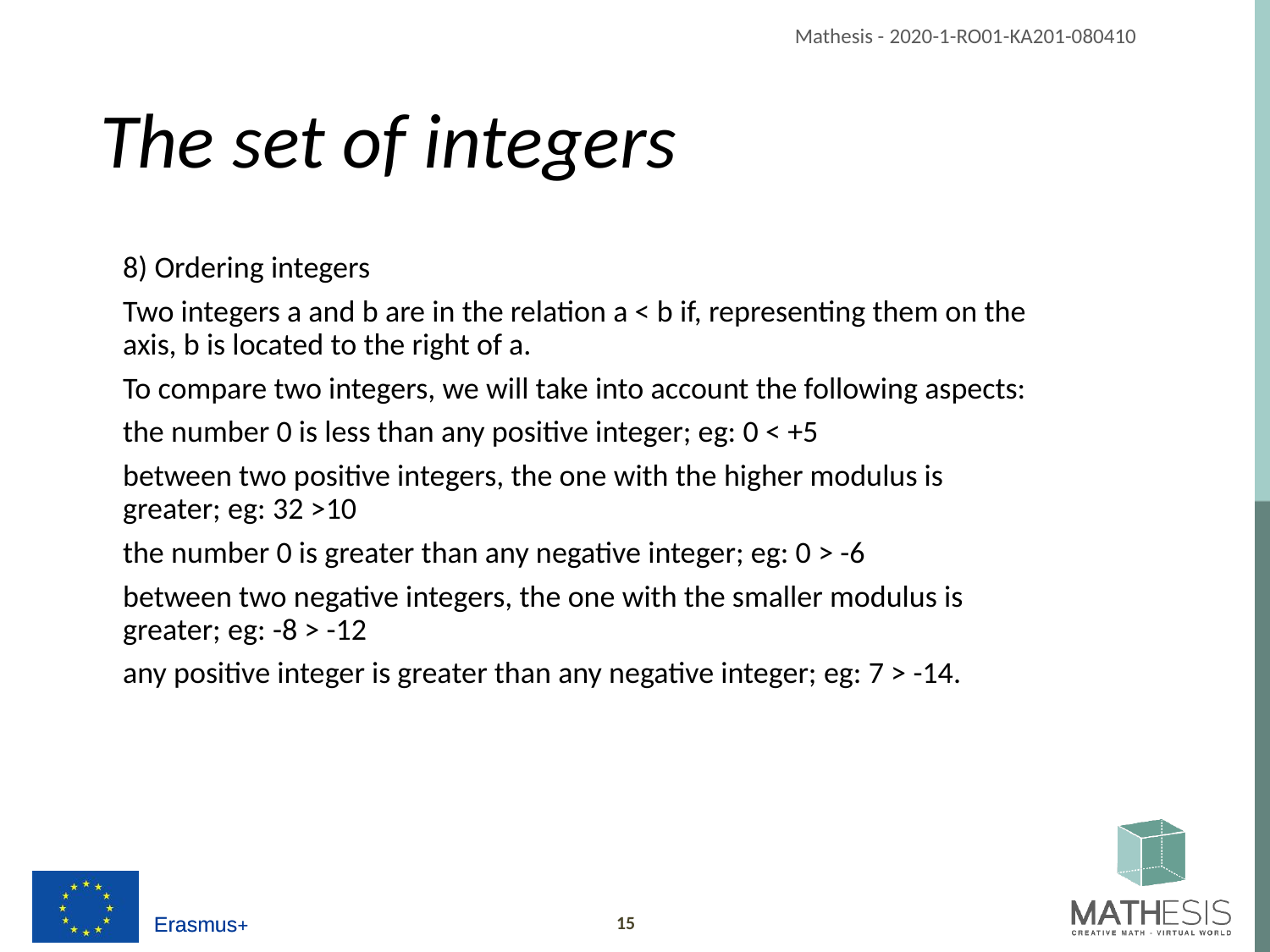

# The set of integers
8) Ordering integers
Two integers a and b are in the relation a < b if, representing them on the axis, b is located to the right of a.
To compare two integers, we will take into account the following aspects:
the number 0 is less than any positive integer; eg: 0 < +5
between two positive integers, the one with the higher modulus is greater; eg: 32 >10
the number 0 is greater than any negative integer; eg: 0 > -6
between two negative integers, the one with the smaller modulus is greater; eg: -8 > -12
any positive integer is greater than any negative integer; eg: 7 > -14.